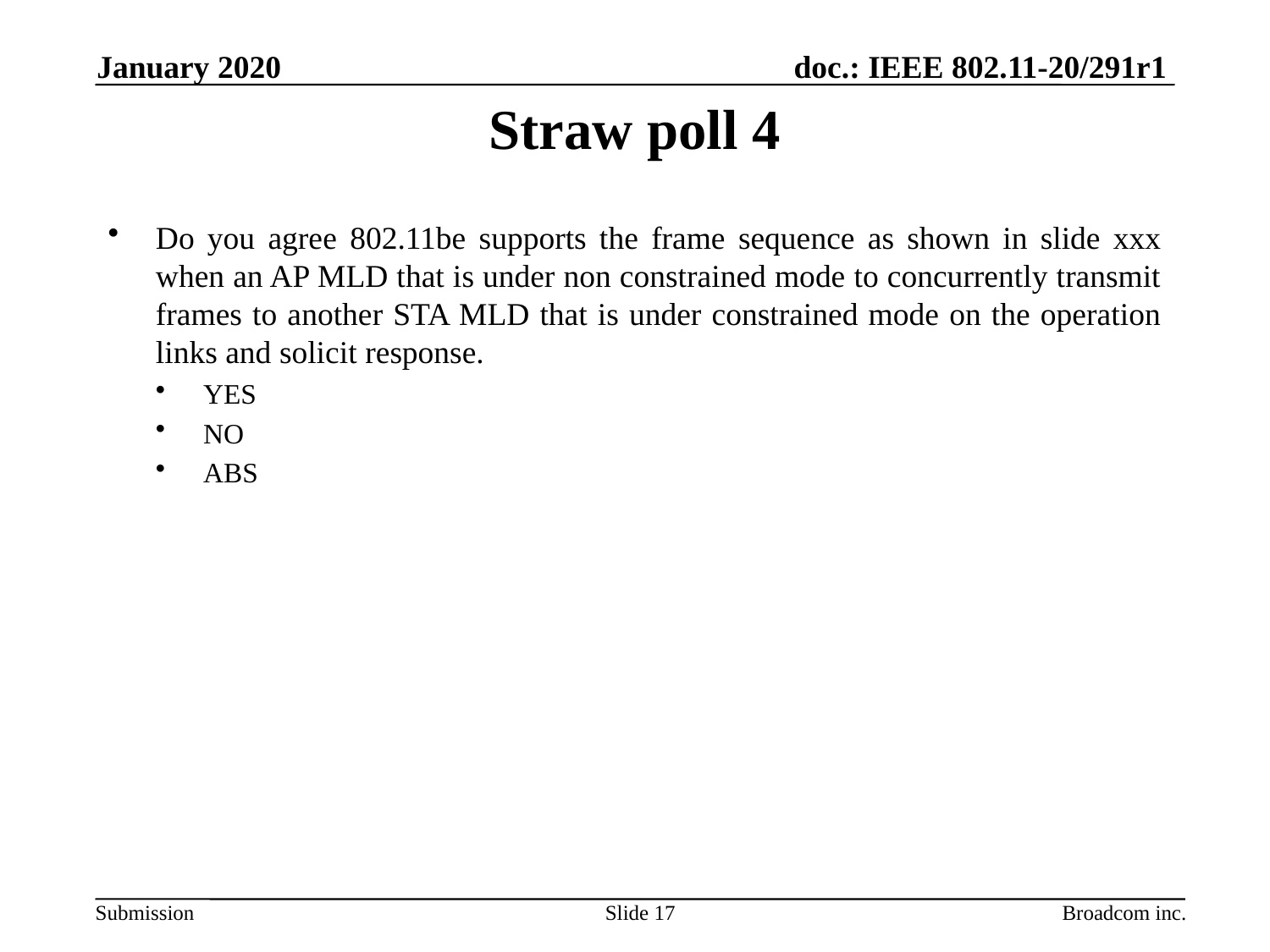

January 2020
# Straw poll 4
Do you agree 802.11be supports the frame sequence as shown in slide xxx when an AP MLD that is under non constrained mode to concurrently transmit frames to another STA MLD that is under constrained mode on the operation links and solicit response.
YES
NO
ABS

Slide 17
Broadcom inc.